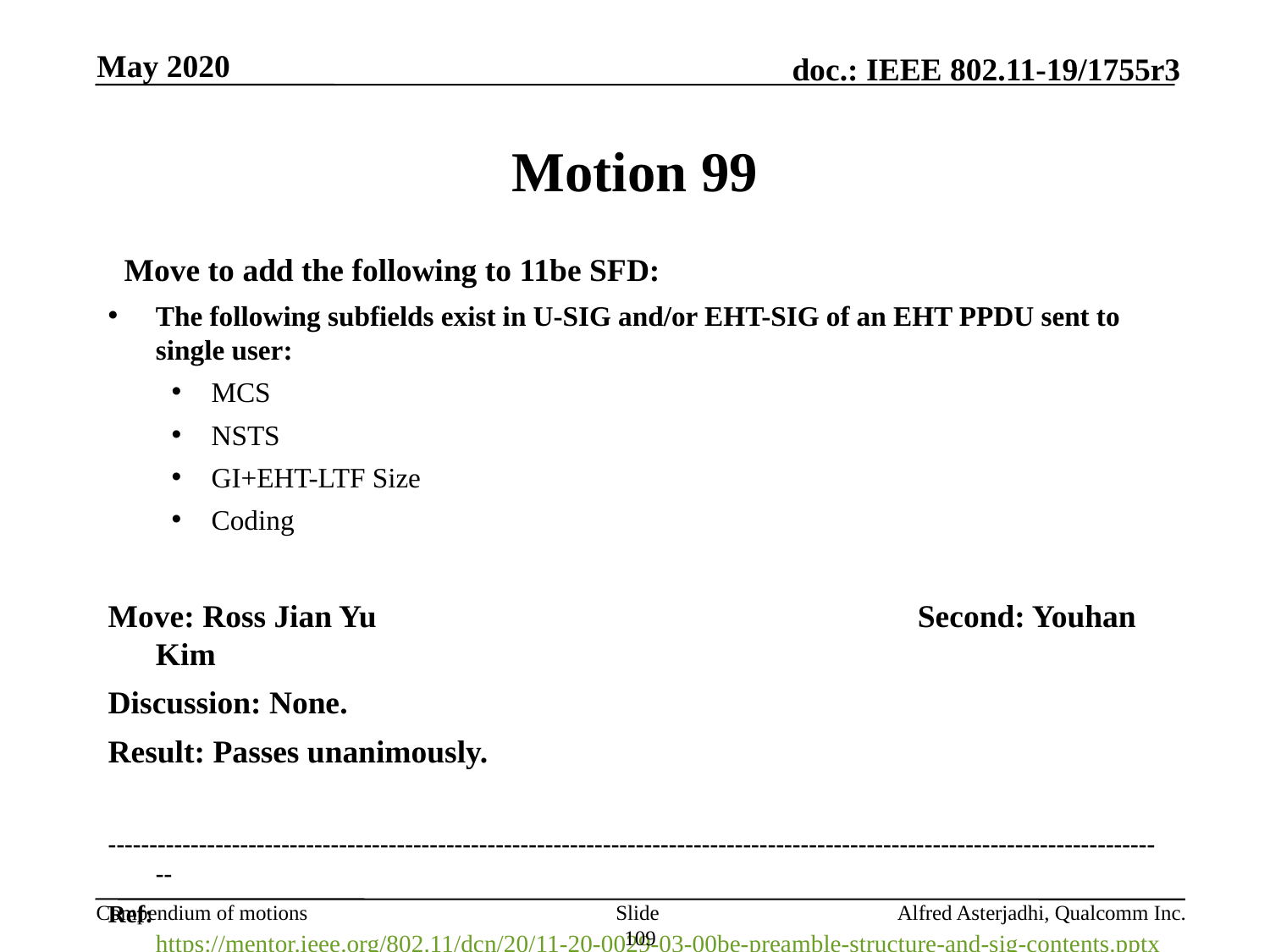

May 2020
# Motion 99
  Move to add the following to 11be SFD:
The following subfields exist in U-SIG and/or EHT-SIG of an EHT PPDU sent to single user:
MCS
NSTS
GI+EHT-LTF Size
Coding

Move: Ross Jian Yu					Second: Youhan Kim
Discussion: None.
Result: Passes unanimously.

---------------------------------------------------------------------------------------------------------------------------------
Ref: https://mentor.ieee.org/802.11/dcn/20/11-20-0029-03-00be-preamble-structure-and-sig-contents.pptx

Slide 109
Alfred Asterjadhi, Qualcomm Inc.